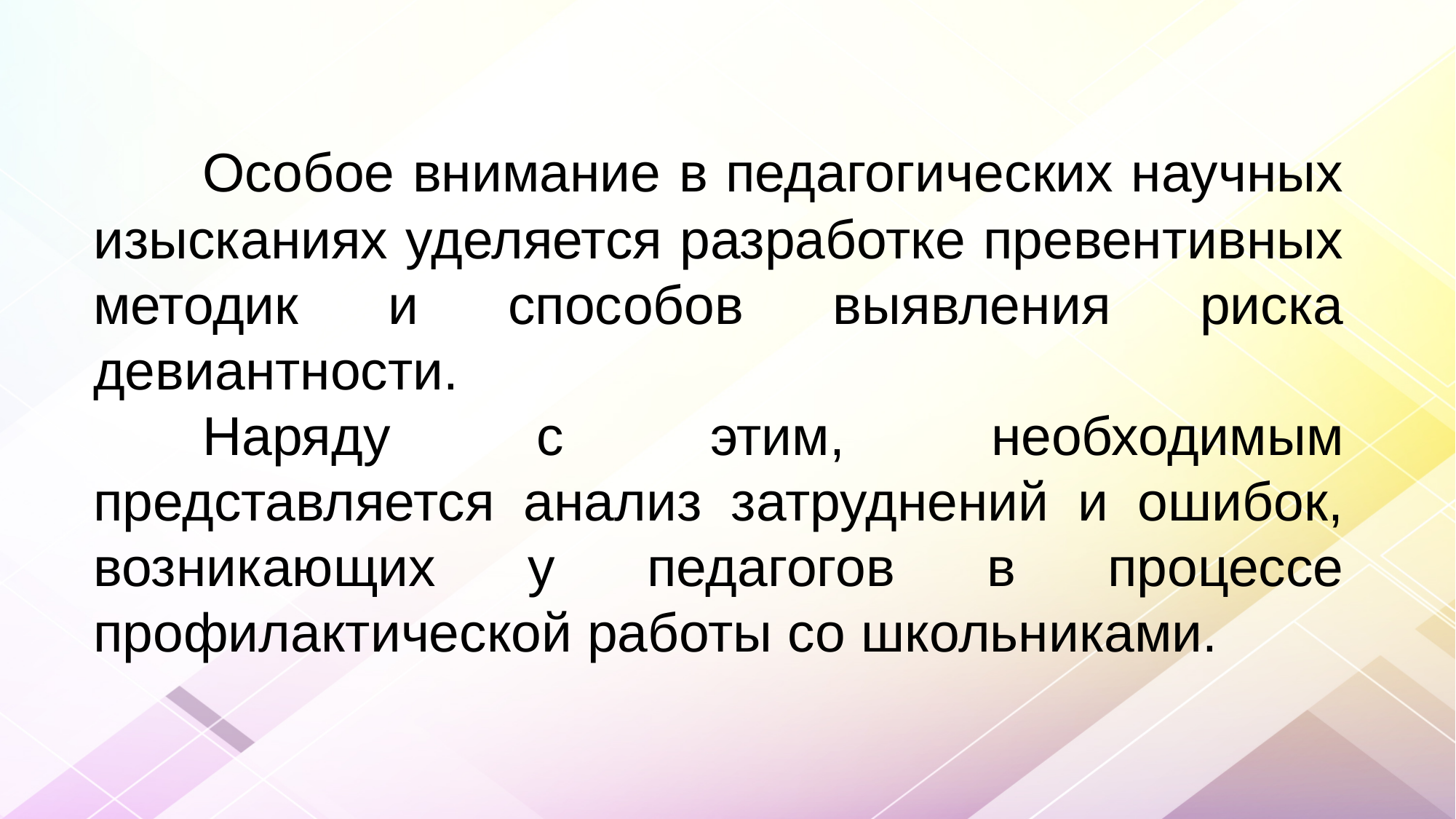

Особое внимание в педагогических научных изысканиях уделяется разработке превентивных методик и способов выявления риска девиантности.
	Наряду с этим, необходимым представляется анализ затруднений и ошибок, возникающих у педагогов в процессе профилактической работы со школьниками.